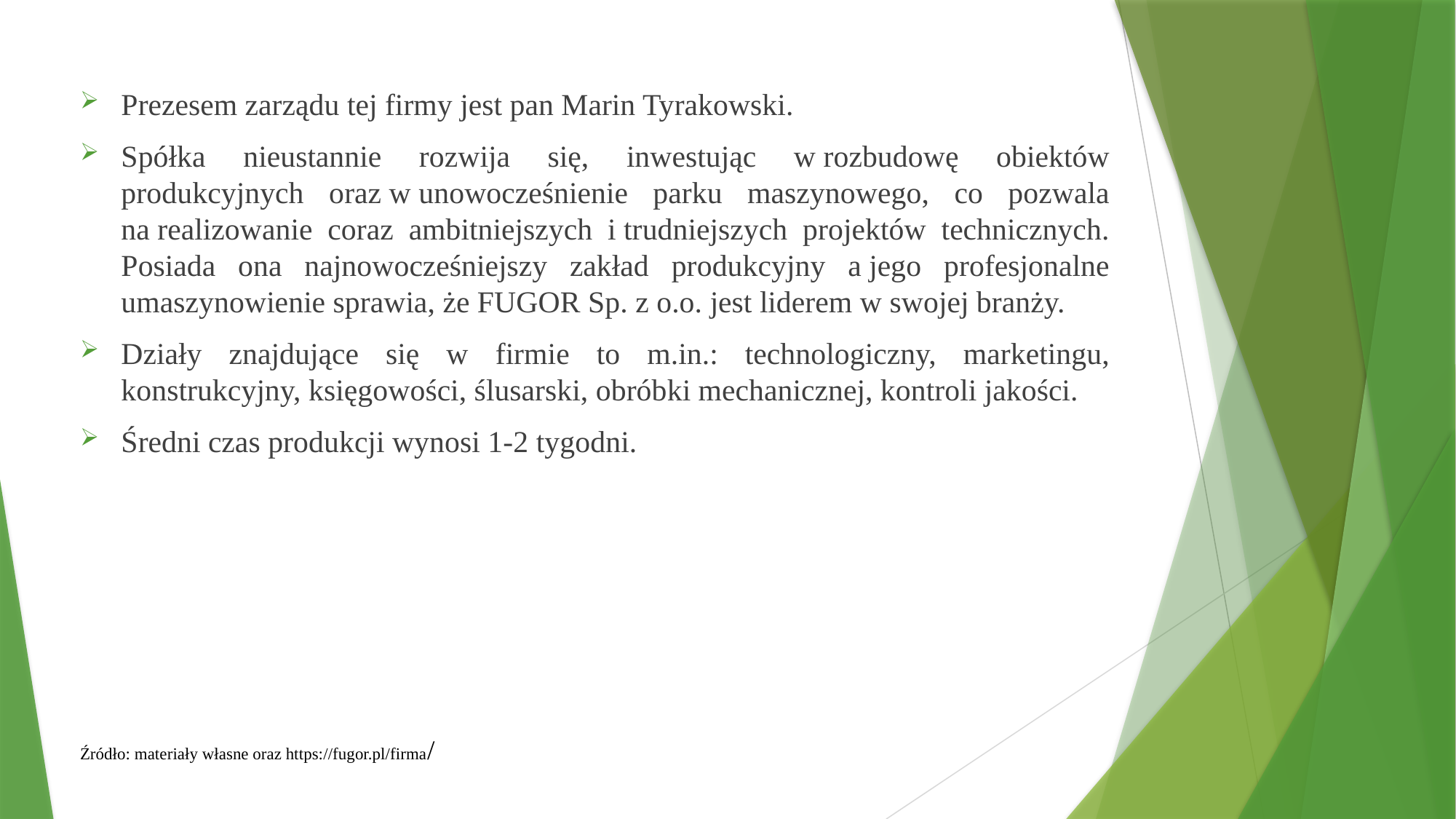

Prezesem zarządu tej firmy jest pan Marin Tyrakowski.
Spółka nieustannie rozwija się, inwestując w rozbudowę obiektów produkcyjnych oraz w unowocześnienie parku maszynowego, co pozwala na realizowanie coraz ambitniejszych i trudniejszych projektów technicznych. Posiada ona najnowocześniejszy zakład produkcyjny a jego profesjonalne umaszynowienie sprawia, że FUGOR Sp. z o.o. jest liderem w swojej branży.
Działy znajdujące się w firmie to m.in.: technologiczny, marketingu, konstrukcyjny, księgowości, ślusarski, obróbki mechanicznej, kontroli jakości.
Średni czas produkcji wynosi 1-2 tygodni.
Źródło: materiały własne oraz https://fugor.pl/firma/